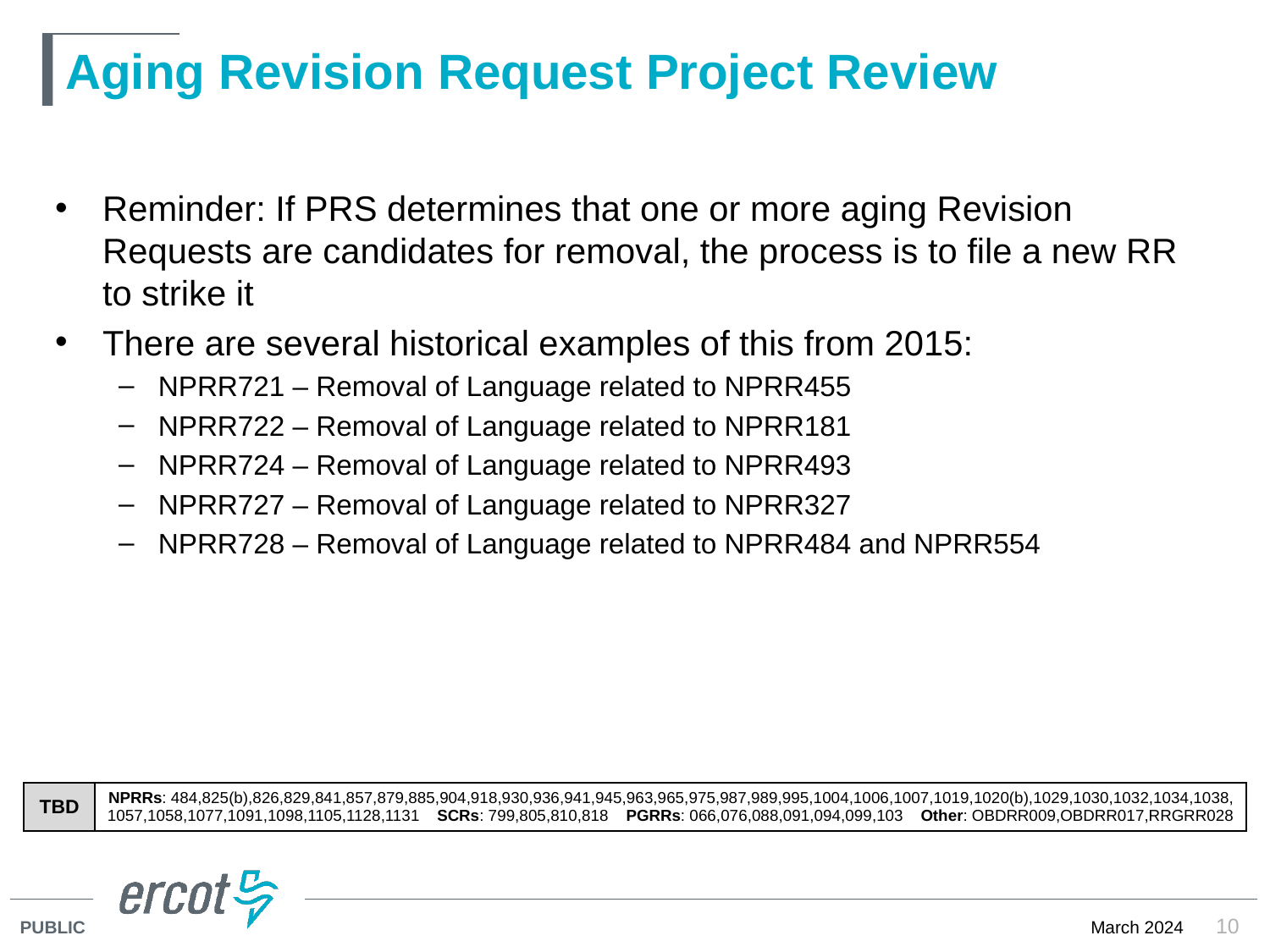

# Aging Revision Request Project Review
Reminder: If PRS determines that one or more aging Revision Requests are candidates for removal, the process is to file a new RR to strike it
There are several historical examples of this from 2015:
NPRR721 – Removal of Language related to NPRR455
NPRR722 – Removal of Language related to NPRR181
NPRR724 – Removal of Language related to NPRR493
NPRR727 – Removal of Language related to NPRR327
NPRR728 – Removal of Language related to NPRR484 and NPRR554
| TBD | NPRRs: 484,825(b),826,829,841,857,879,885,904,918,930,936,941,945,963,965,975,987,989,995,1004,1006,1007,1019,1020(b),1029,1030,1032,1034,1038, 1057,1058,1077,1091,1098,1105,1128,1131 SCRs: 799,805,810,818 PGRRs: 066,076,088,091,094,099,103 Other: OBDRR009,OBDRR017,RRGRR028 |
| --- | --- |
10